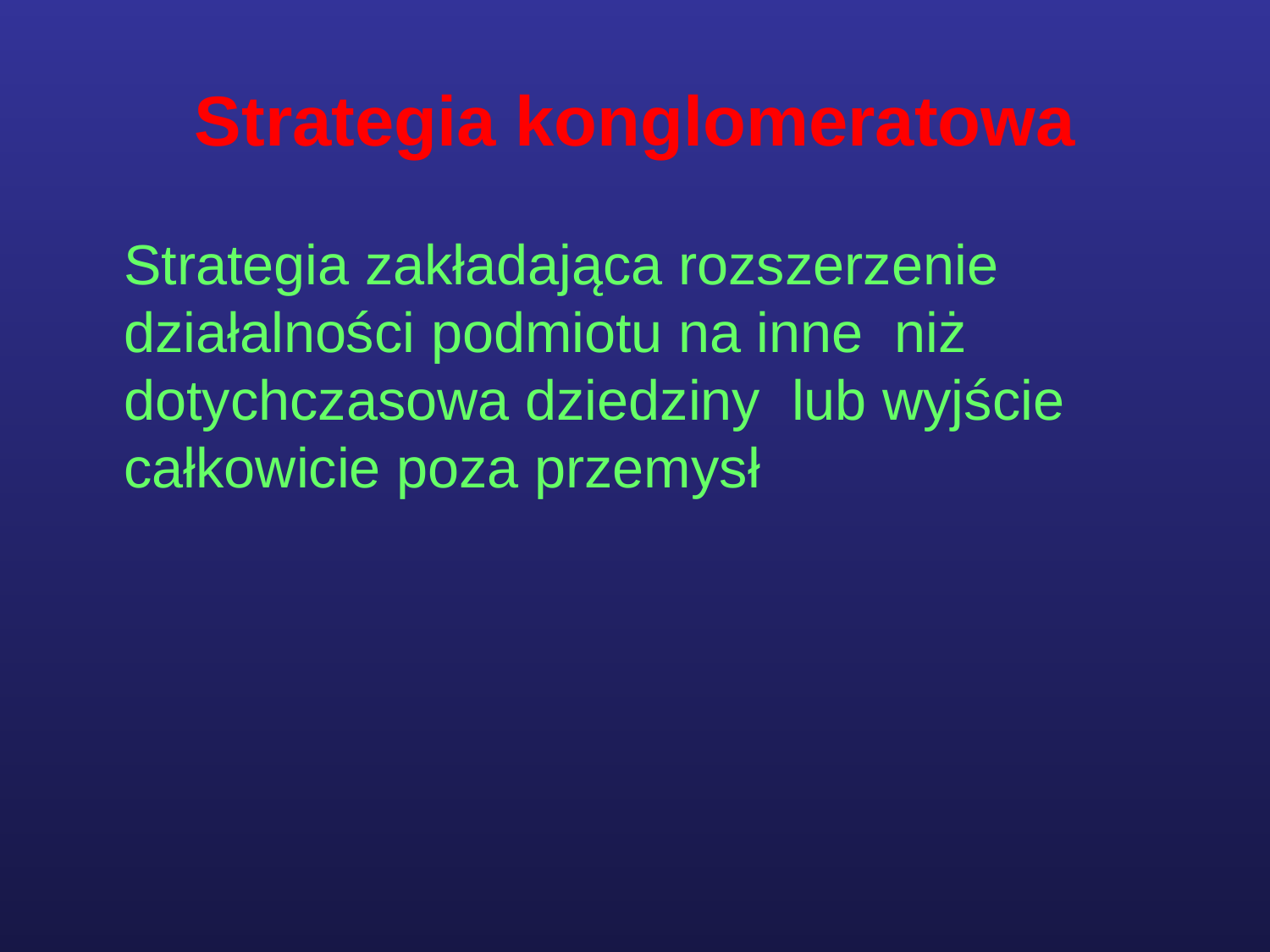

# Strategia konglomeratowa
	Strategia zakładająca rozszerzenie działalności podmiotu na inne  niż dotychczasowa dziedziny  lub wyjście całkowicie poza przemysł